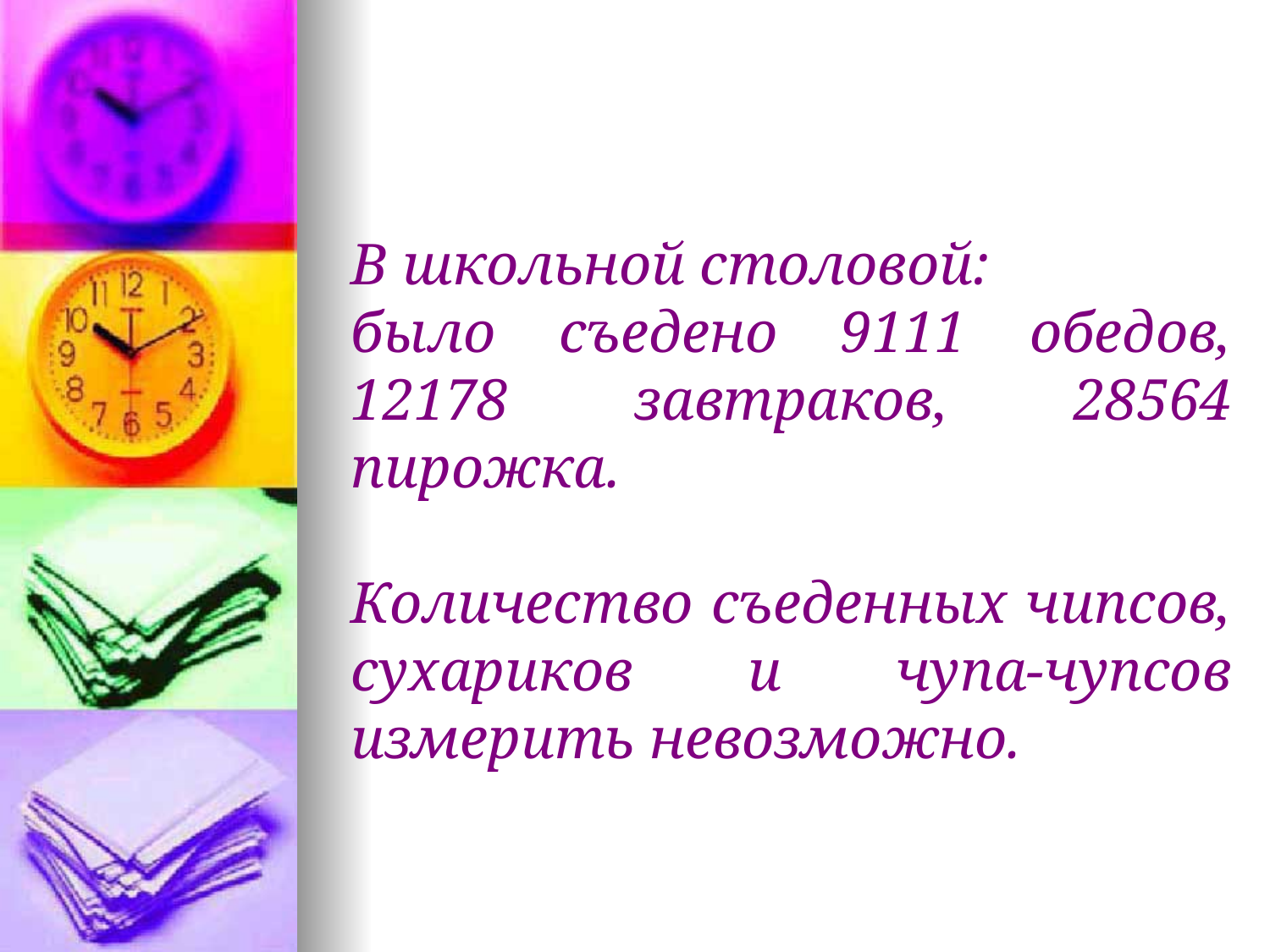

#
В школьной столовой:
было съедено 9111 обедов, 12178 завтраков, 28564 пирожка.

Количество съеденных чипсов, сухариков и чупа-чупсов измерить невозможно.